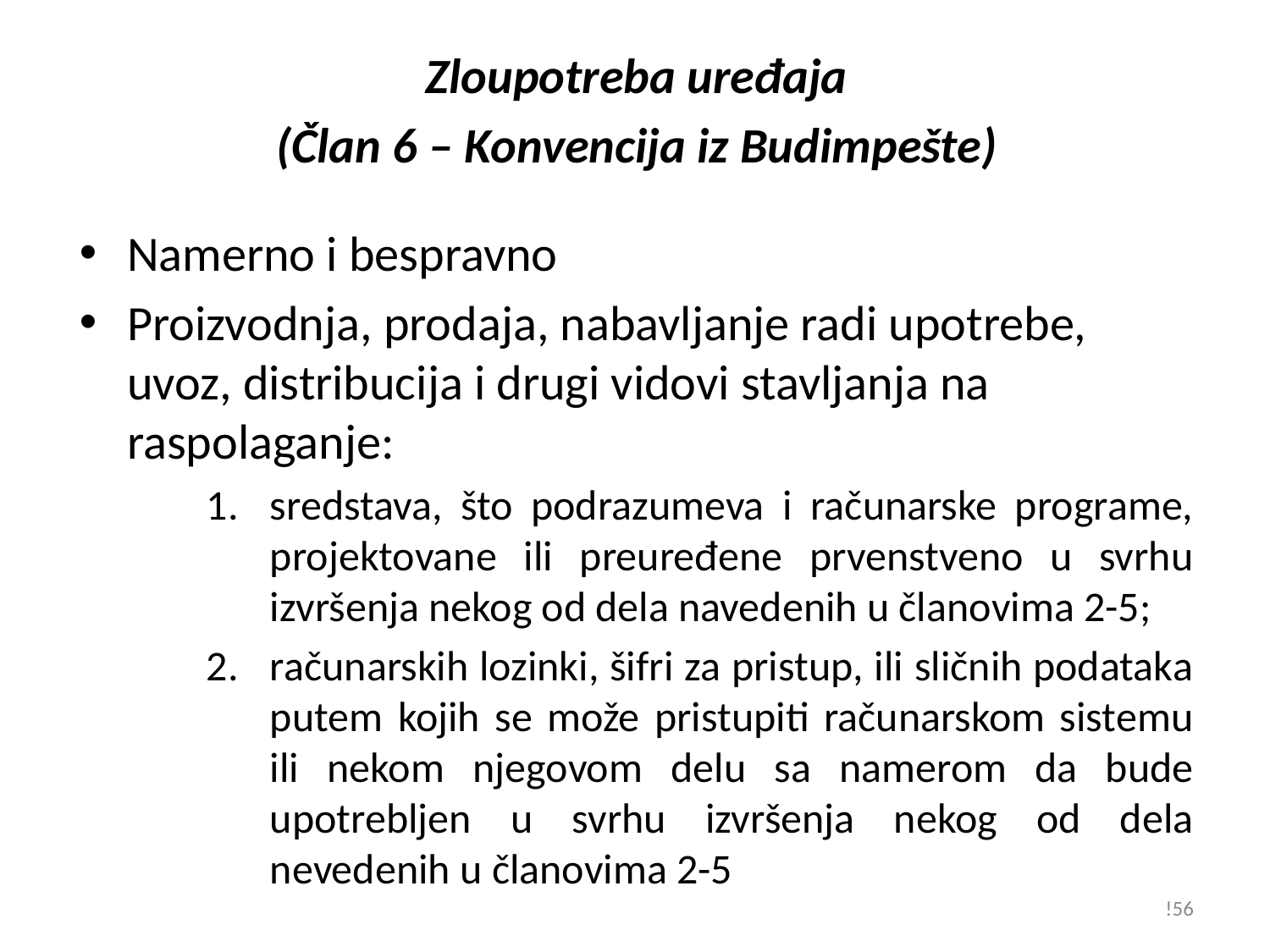

Zloupotreba uređaja
(Član 6 – Konvencija iz Budimpešte)

Namerno i bespravno
Proizvodnja, prodaja, nabavljanje radi upotrebe, uvoz, distribucija i drugi vidovi stavljanja na raspolaganje:
sredstava, što podrazumeva i računarske programe, projektovane ili preuređene prvenstveno u svrhu izvršenja nekog od dela navedenih u članovima 2-5;
računarskih lozinki, šifri za pristup, ili sličnih podataka putem kojih se može pristupiti računarskom sistemu ili nekom njegovom delu sa namerom da bude upotrebljen u svrhu izvršenja nekog od dela nevedenih u članovima 2-5
!56